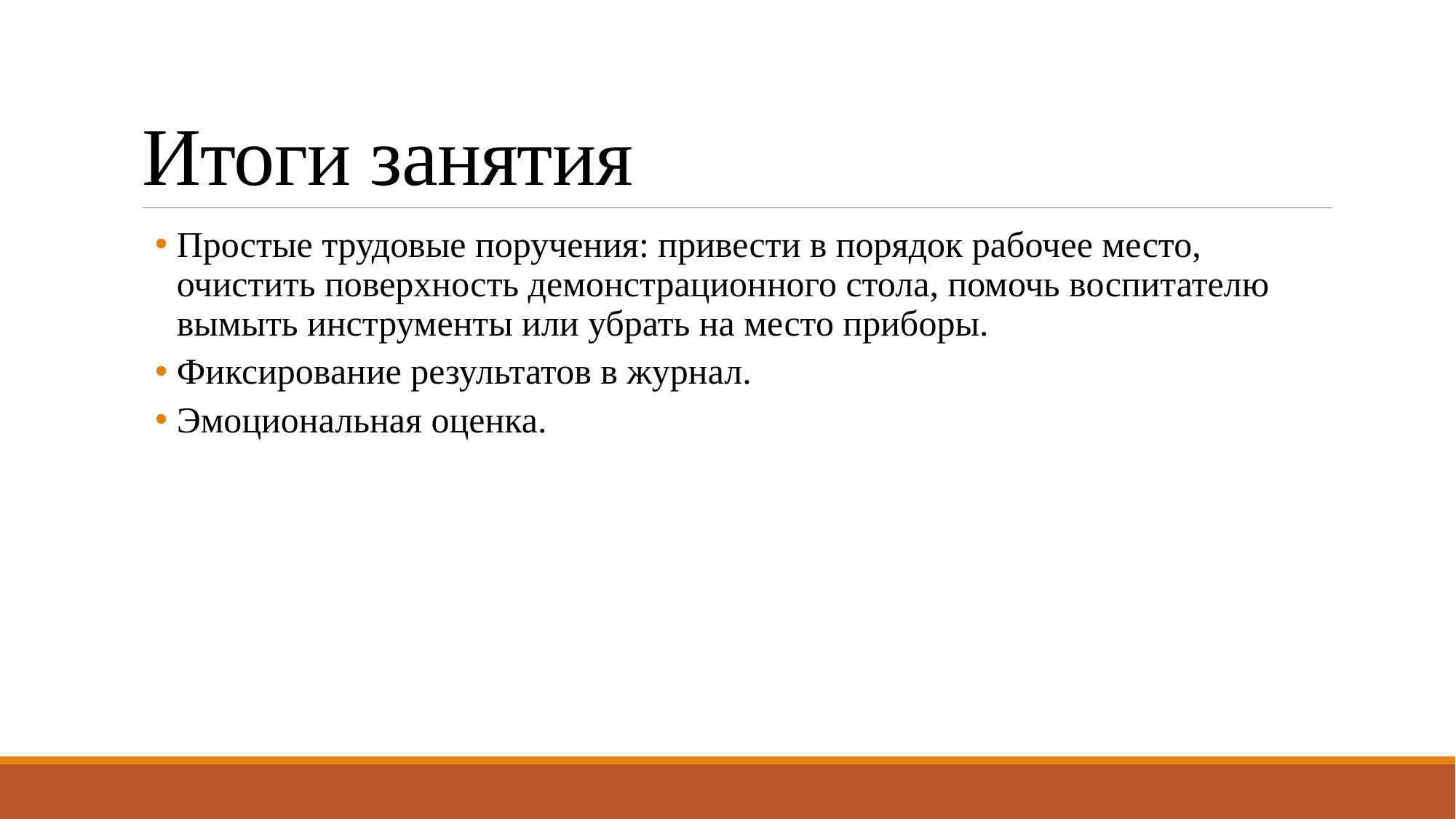

# Итоги занятия
Простые трудовые поручения: привести в порядок рабочее место, очистить поверхность демонстрационного стола, помочь воспитателю вымыть инструменты или убрать на место приборы.
Фиксирование результатов в журнал.
Эмоциональная оценка.